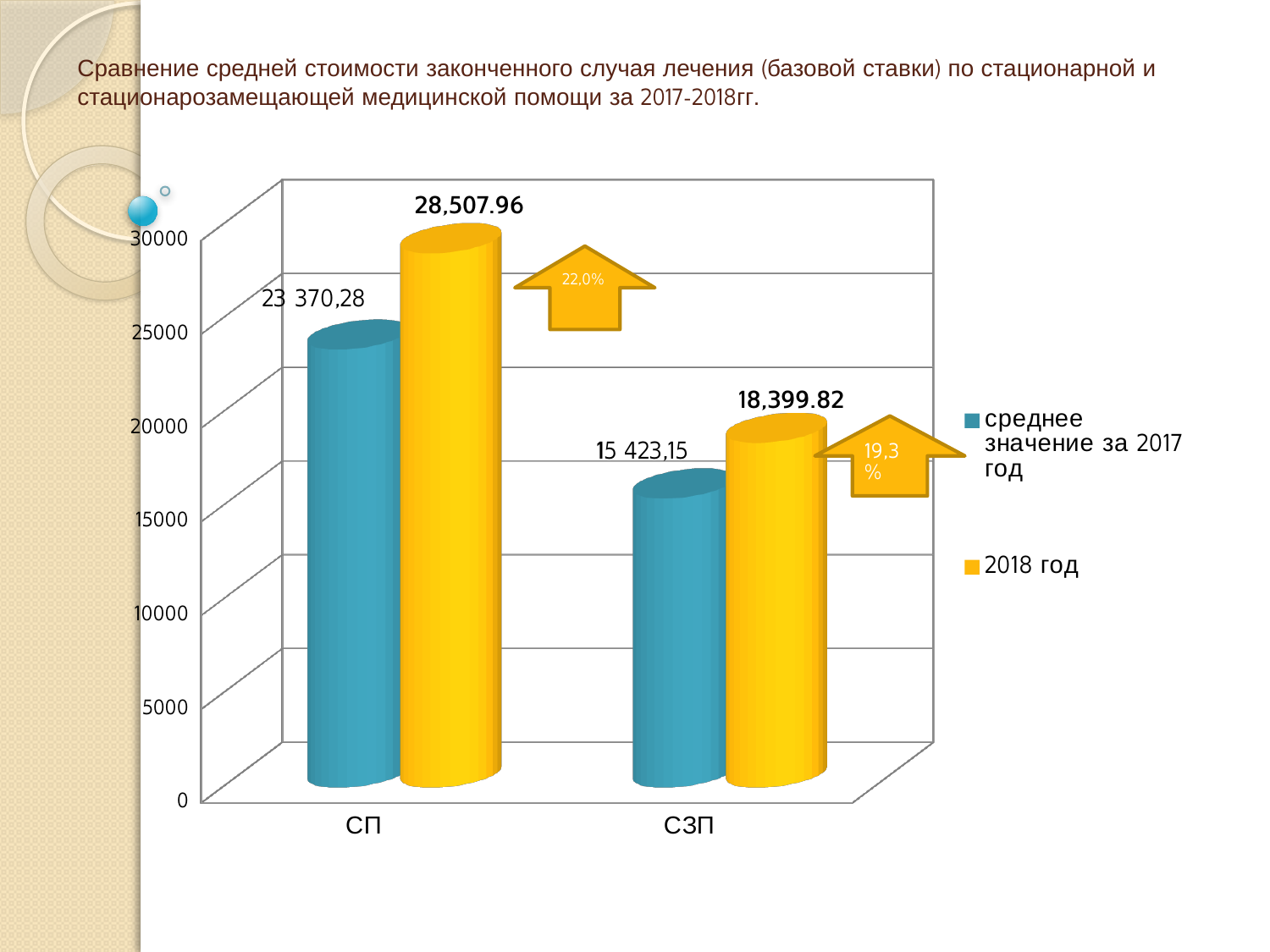

# Сравнение средней стоимости законченного случая лечения (базовой ставки) по стационарной и стационарозамещающей медицинской помощи за 2017-2018гг.

[unsupported chart]